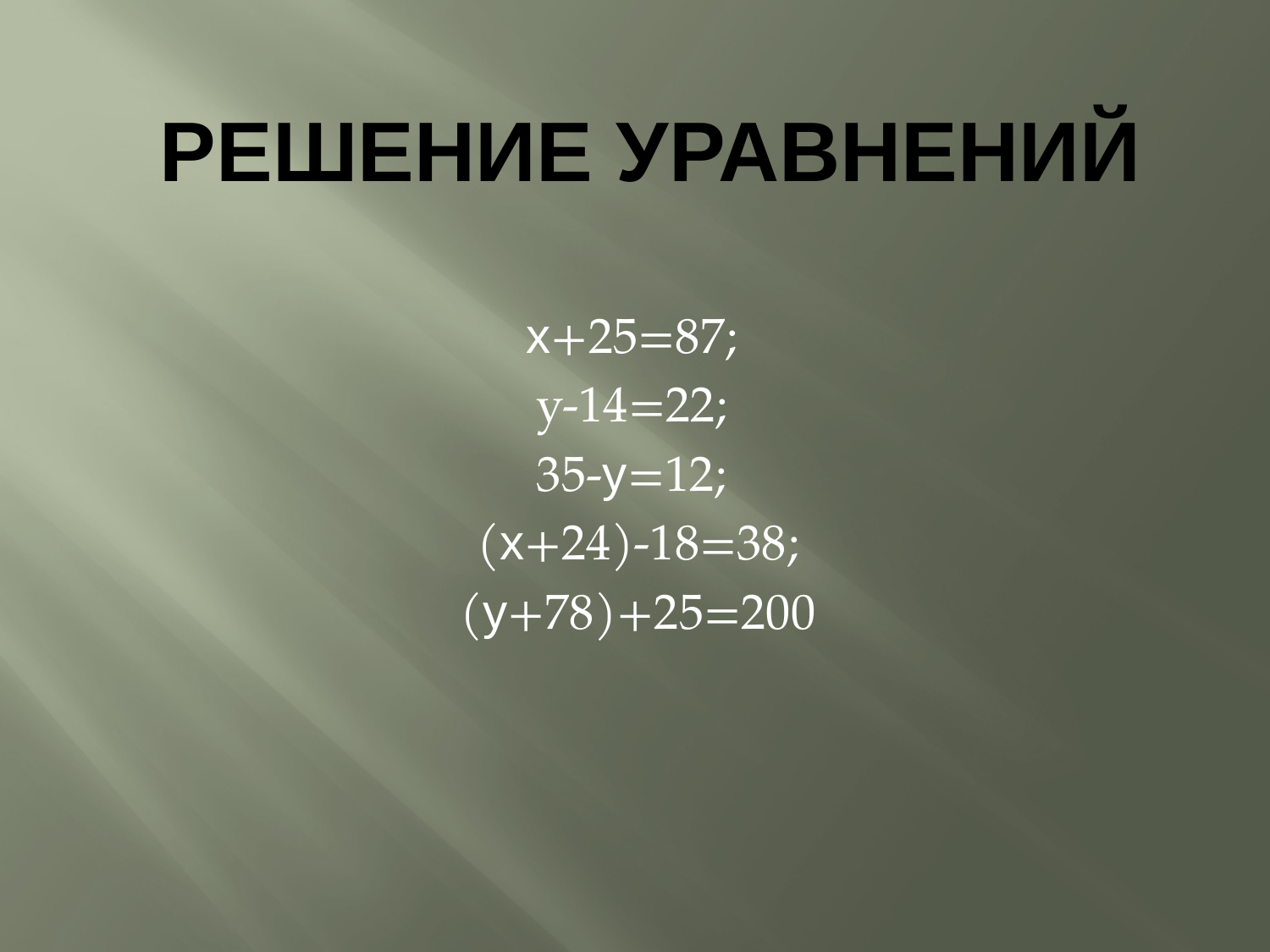

# Решение уравнений
х+25=87;
y-14=22;
35-у=12;
 (х+24)-18=38;
(у+78)+25=200